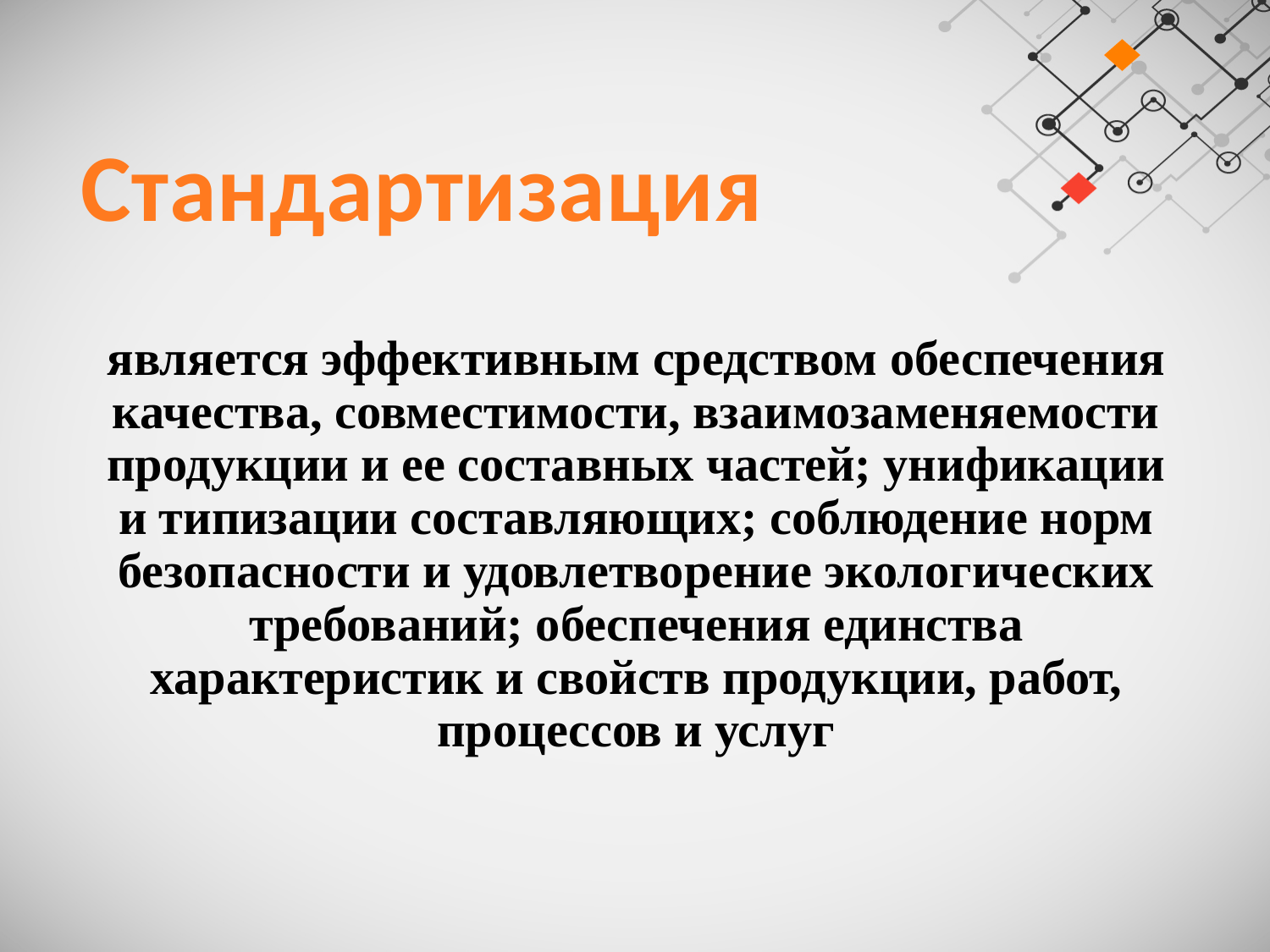

Стандартизация
является эффективным средством обеспечения качества, совместимости, взаимозаменяемости продукции и ее составных частей; унификации и типизации составляющих; соблюдение норм безопасности и удовлетворение экологических требований; обеспечения единства характеристик и свойств продукции, работ, процессов и услуг